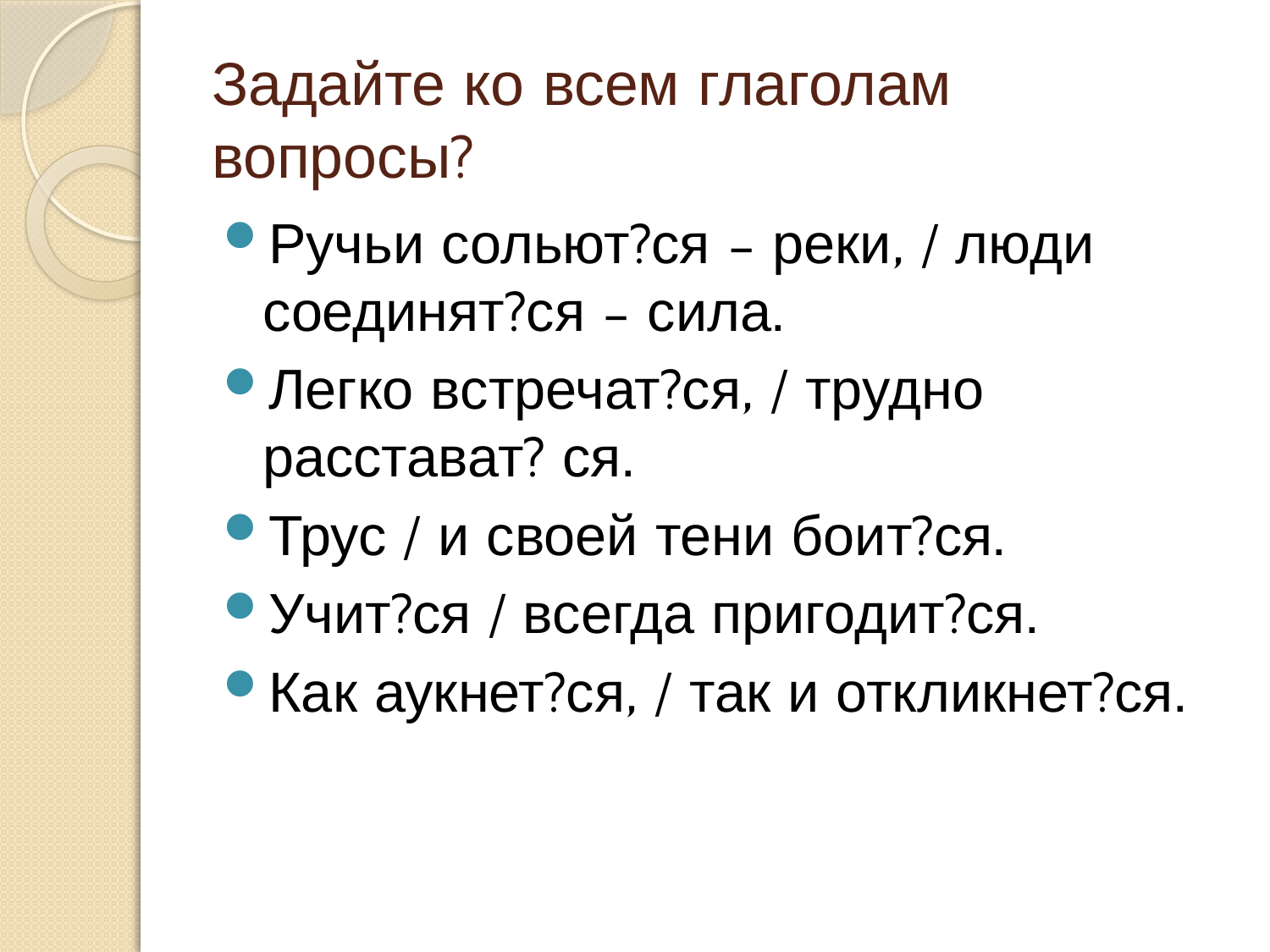

# Задайте ко всем глаголам вопросы?
Ручьи сольют?ся – реки, / люди соединят?ся – сила.
Легко встречат?ся, / трудно расстават? ся.
Трус / и своей тени боит?ся.
Учит?ся / всегда пригодит?ся.
Как аукнет?ся, / так и откликнет?ся.